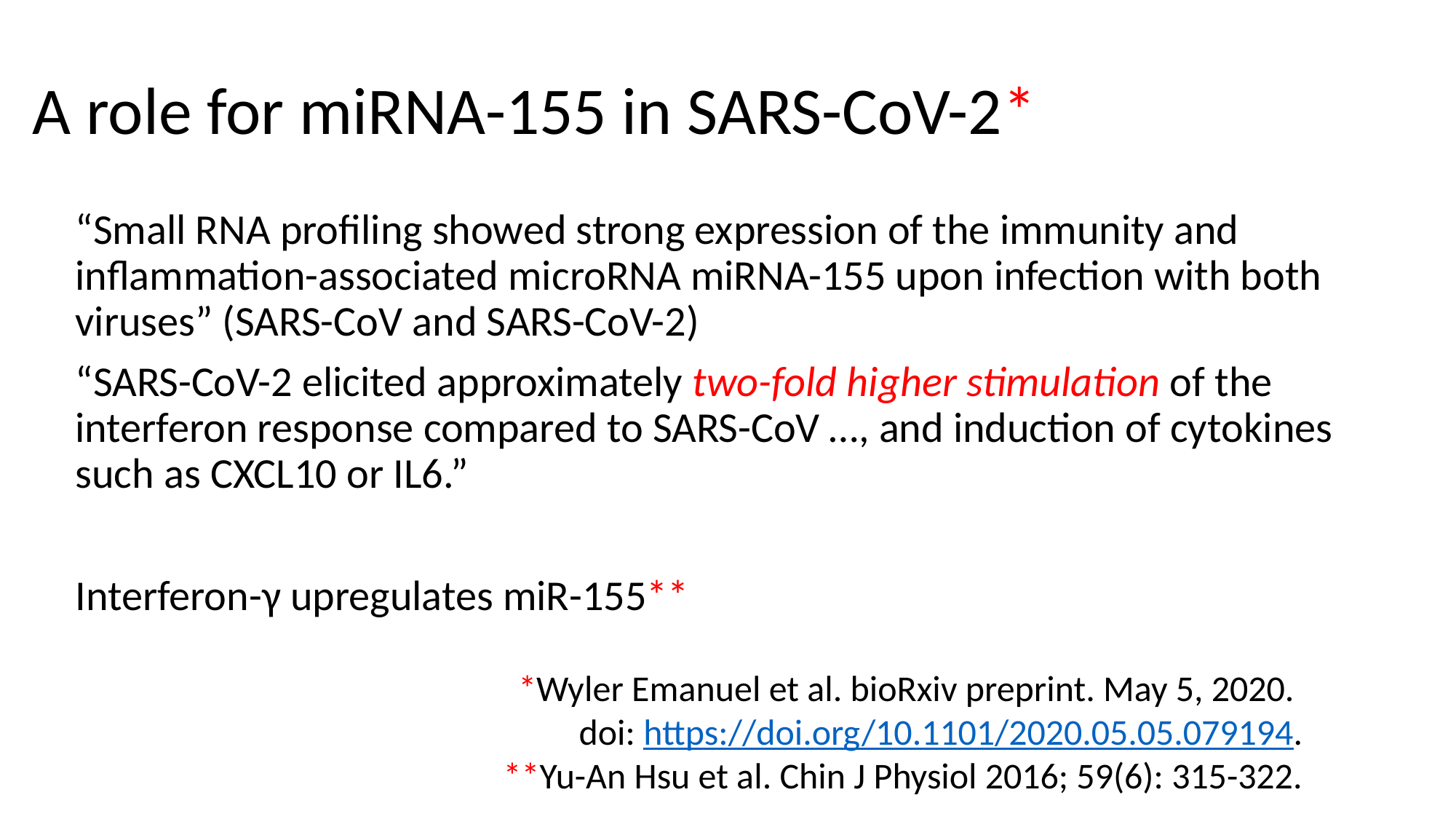

# A role for miRNA-155 in SARS-CoV-2*
“Small RNA profiling showed strong expression of the immunity and inflammation-associated microRNA miRNA-155 upon infection with both viruses” (SARS-CoV and SARS-CoV-2)
“SARS-CoV-2 elicited approximately two-fold higher stimulation of the interferon response compared to SARS-CoV …, and induction of cytokines such as CXCL10 or IL6.”

Interferon-γ upregulates miR-155**
*Wyler Emanuel et al. bioRxiv preprint. May 5, 2020.
doi: https://doi.org/10.1101/2020.05.05.079194.
**Yu-An Hsu et al. Chin J Physiol 2016; 59(6): 315-322.